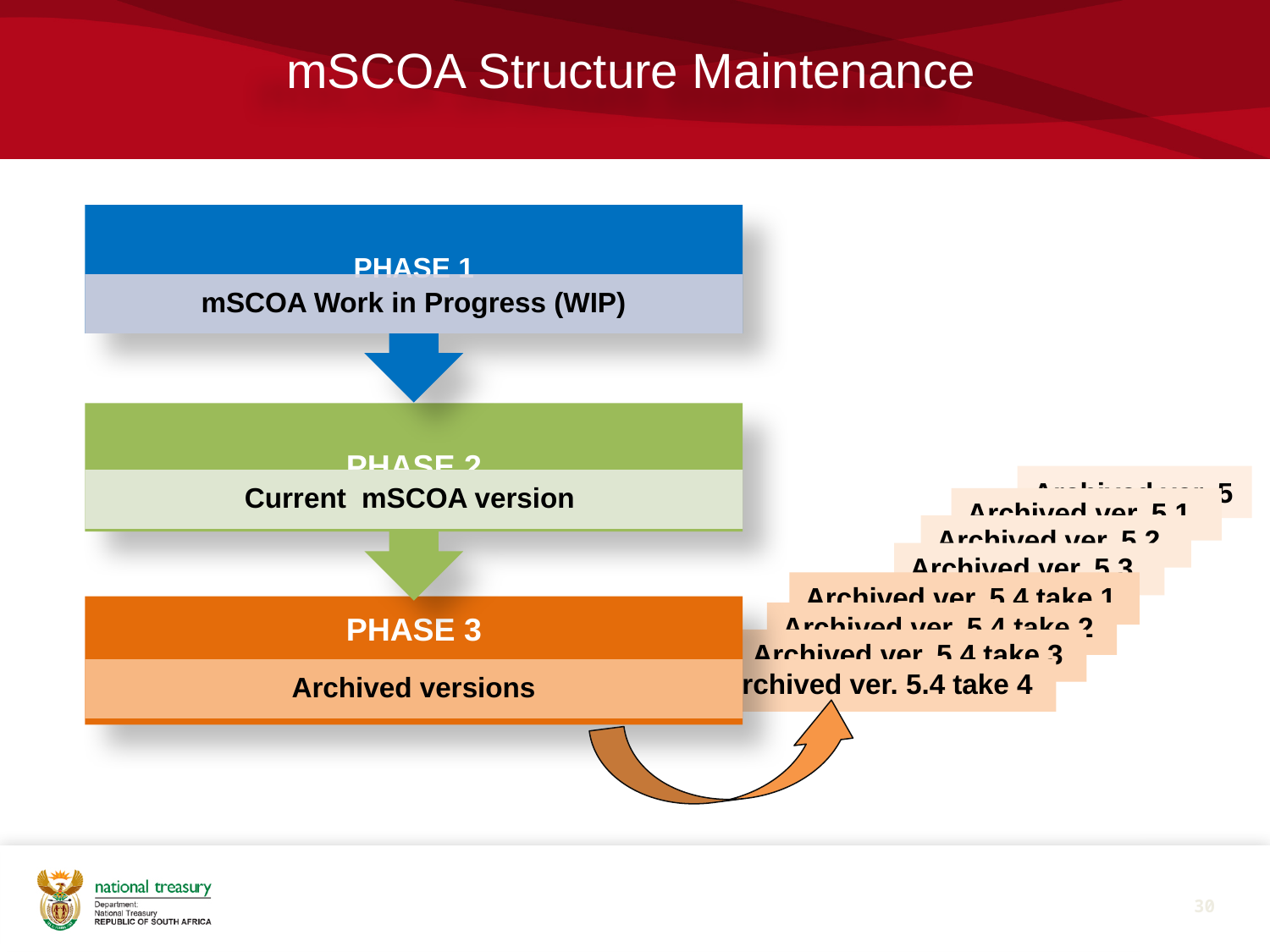

# mSCOA Structure Maintenance
PHASE 3
Archived versions
PHASE 2
Current  mSCOA version
PHASE 1
mSCOA Work in Progress (WIP)
Archived ver. 5
Archived ver. 5.1
Archived ver. 5.2
Archived ver. 5.3
Archived ver. 5.4 take 1
Archived ver. 5.4 take 2
Archived ver. 5.4 take 3
Archived ver. 5.4 take 4

30